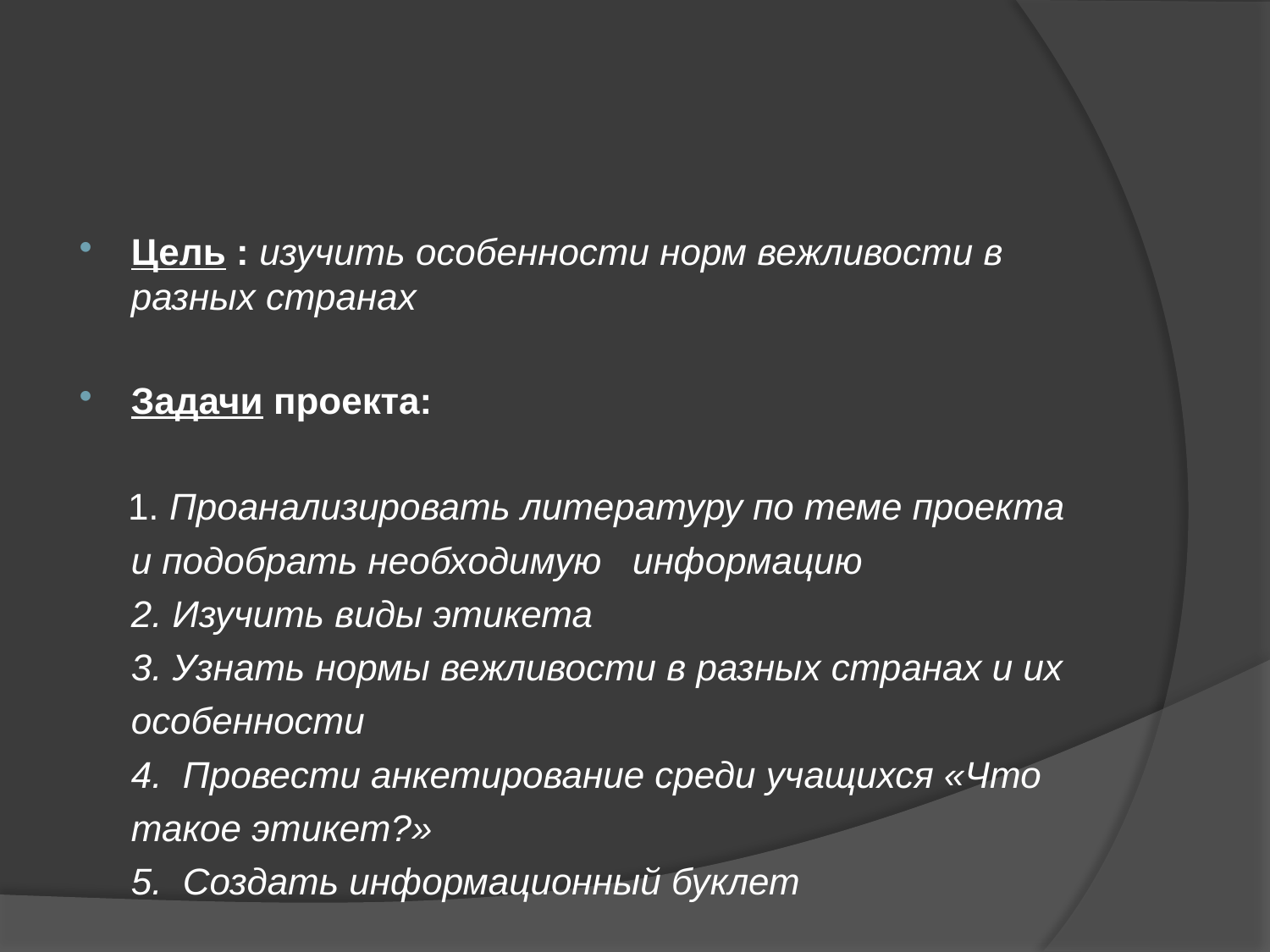

#
Цель : изучить особенности норм вежливости в разных странах

Задачи проекта:
     1. Проанализировать литературу по теме проекта и подобрать необходимую   информацию
2. Изучить виды этикета
3. Узнать нормы вежливости в разных странах и их особенности
4.  Провести анкетирование среди учащихся «Что такое этикет?»
5.  Создать информационный буклет